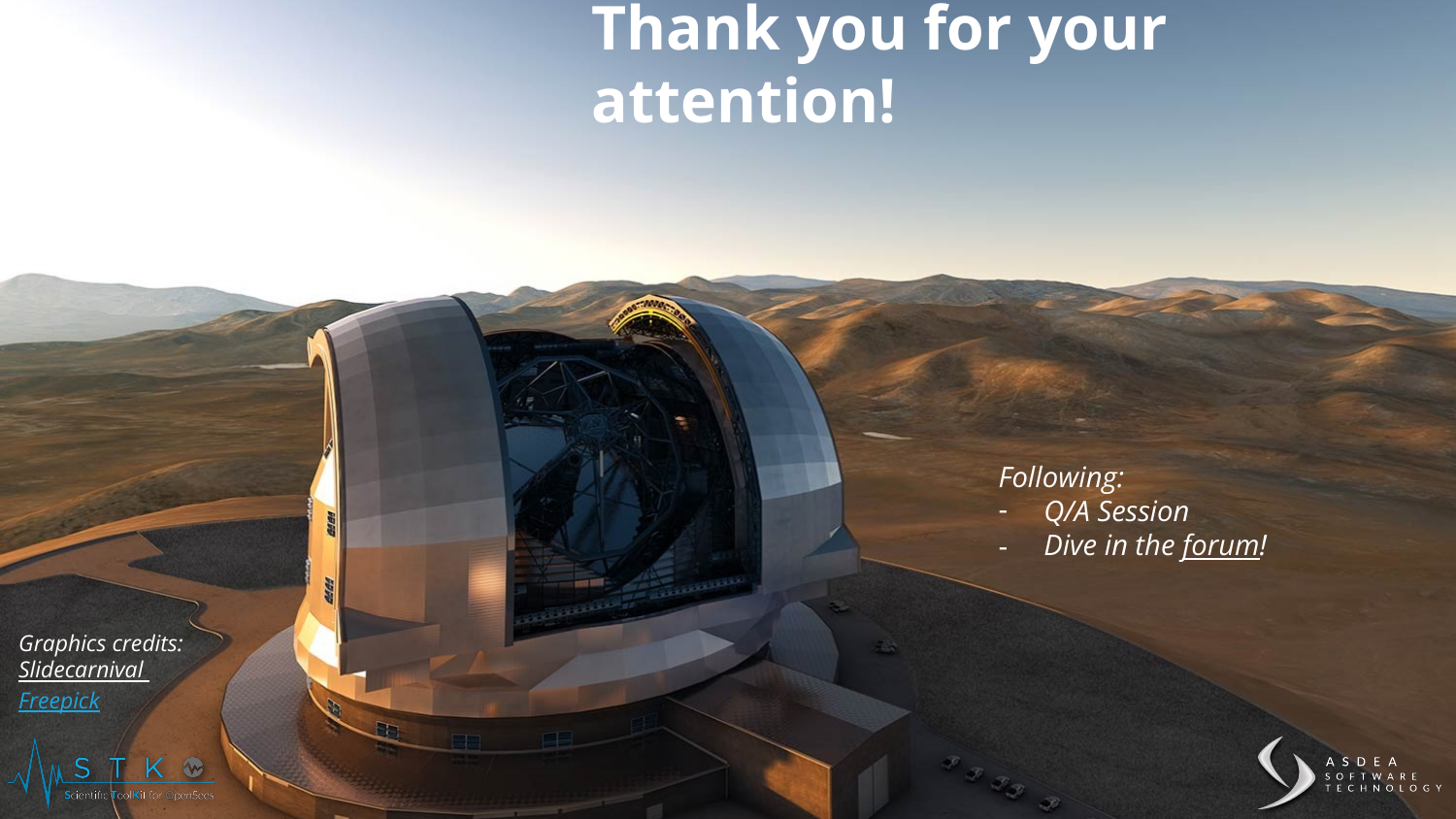

# Thank you for your attention!
Following:
Q/A Session
Dive in the forum!
Graphics credits:
Slidecarnival
Freepick